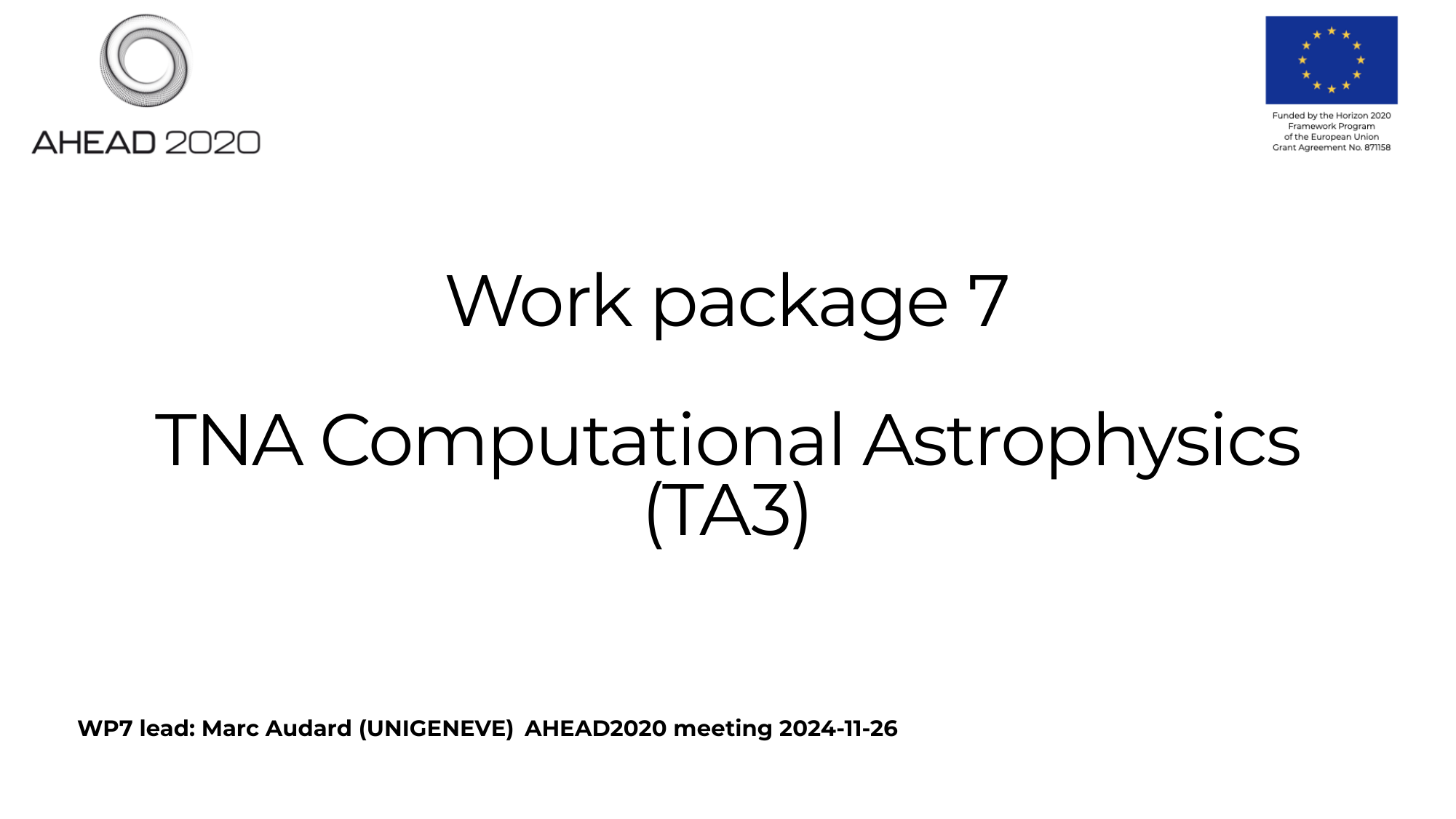

# Work package 7 TNA Computational Astrophysics (TA3)

WP7 lead: Marc Audard (UNIGENEVE) 	AHEAD2020 meeting 2024-11-26